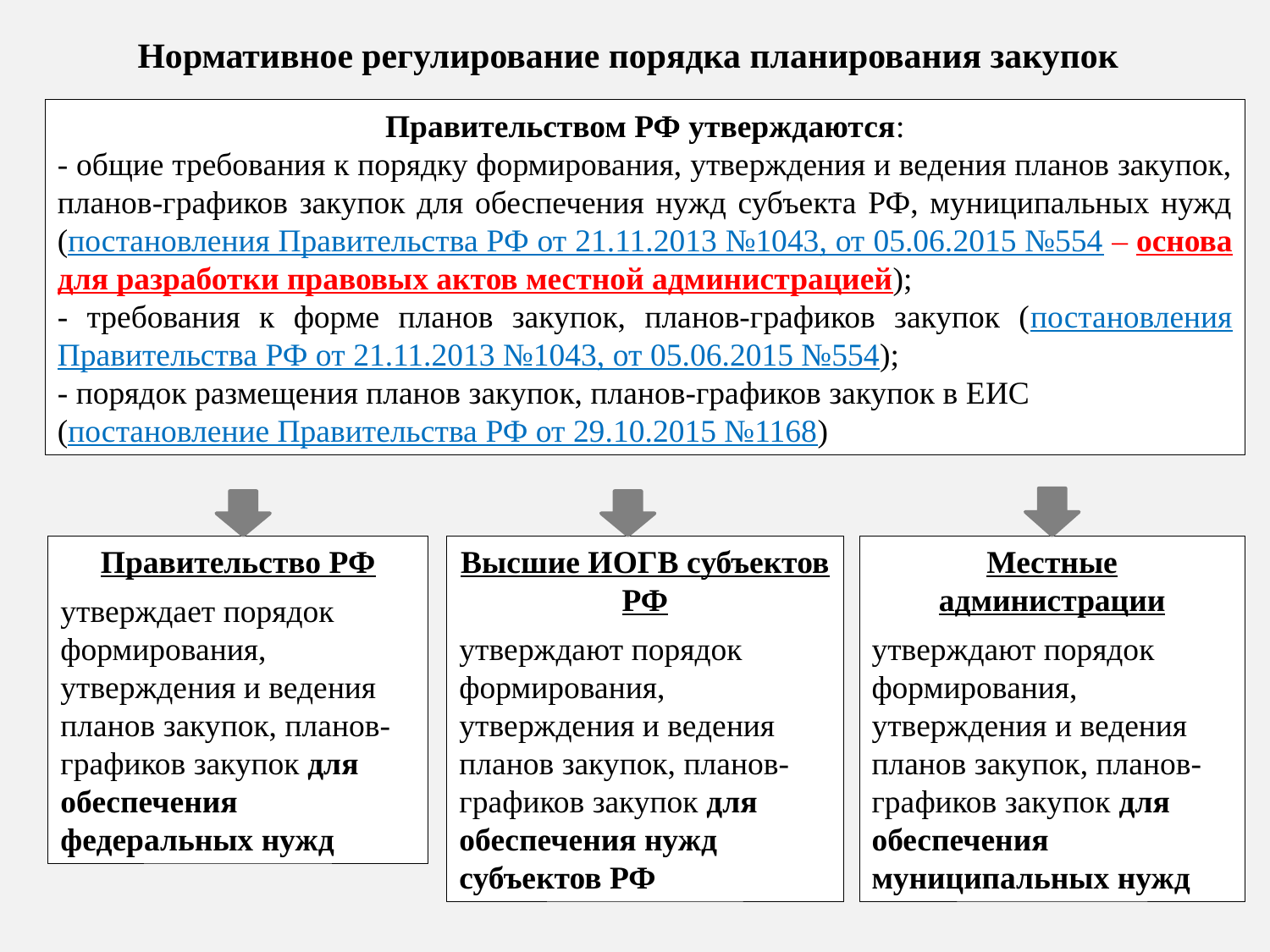

Нормативное регулирование порядка планирования закупок
Правительством РФ утверждаются:
- общие требования к порядку формирования, утверждения и ведения планов закупок, планов-графиков закупок для обеспечения нужд субъекта РФ, муниципальных нужд (постановления Правительства РФ от 21.11.2013 №1043, от 05.06.2015 №554 – основа для разработки правовых актов местной администрацией);
- требования к форме планов закупок, планов-графиков закупок (постановления Правительства РФ от 21.11.2013 №1043, от 05.06.2015 №554);
- порядок размещения планов закупок, планов-графиков закупок в ЕИС (постановление Правительства РФ от 29.10.2015 №1168)

Правительство РФ
утверждает порядок формирования, утверждения и ведения планов закупок, планов-графиков закупок для обеспечения федеральных нужд
Высшие ИОГВ субъектов РФ
утверждают порядок формирования, утверждения и ведения планов закупок, планов-графиков закупок для обеспечения нужд субъектов РФ
Местные администрации
утверждают порядок формирования, утверждения и ведения планов закупок, планов-графиков закупок для обеспечения муниципальных нужд